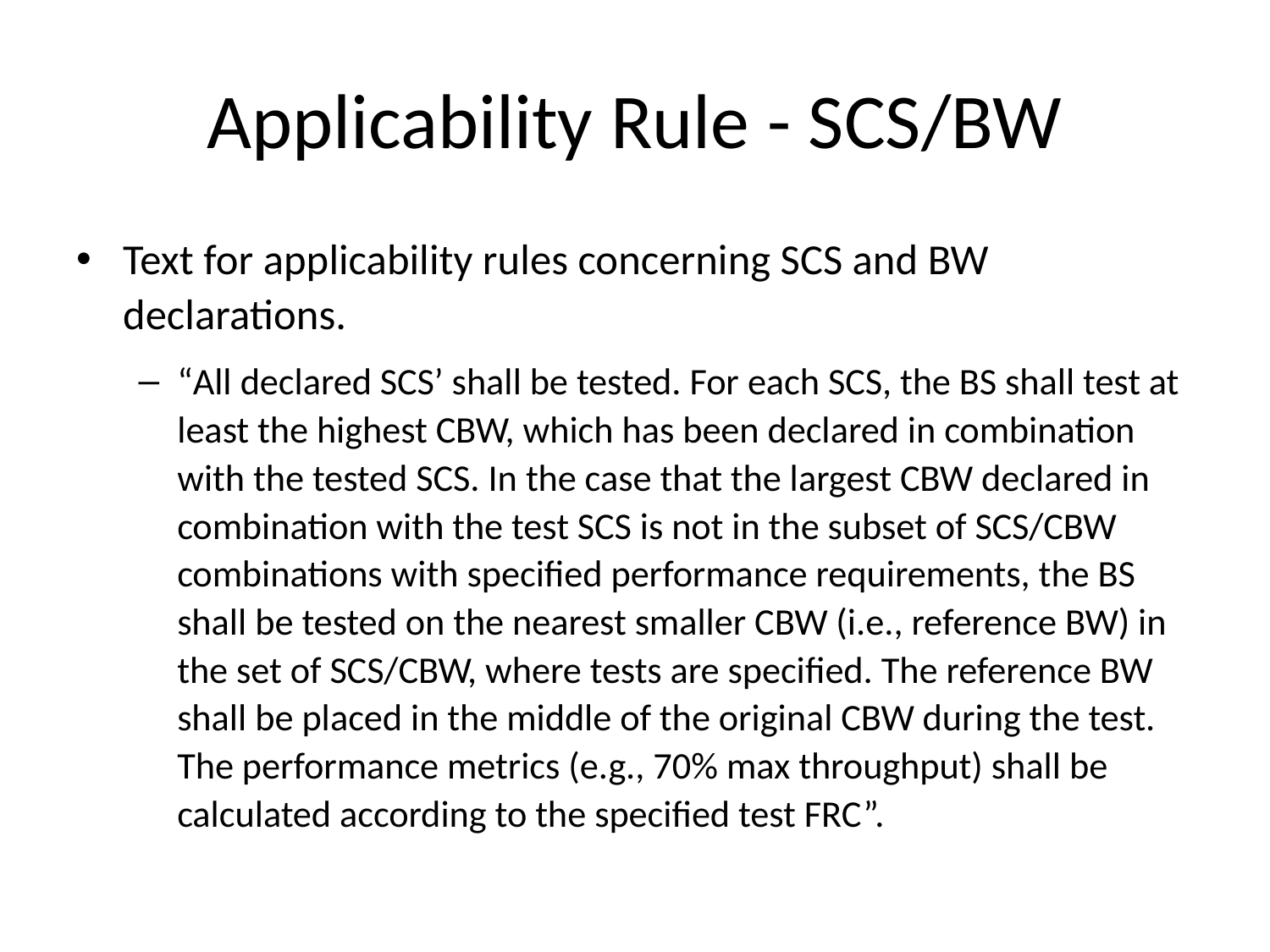

# Applicability Rule - SCS/BW
Text for applicability rules concerning SCS and BW declarations.
“All declared SCS’ shall be tested. For each SCS, the BS shall test at least the highest CBW, which has been declared in combination with the tested SCS. In the case that the largest CBW declared in combination with the test SCS is not in the subset of SCS/CBW combinations with specified performance requirements, the BS shall be tested on the nearest smaller CBW (i.e., reference BW) in the set of SCS/CBW, where tests are specified. The reference BW shall be placed in the middle of the original CBW during the test. The performance metrics (e.g., 70% max throughput) shall be calculated according to the specified test FRC”.